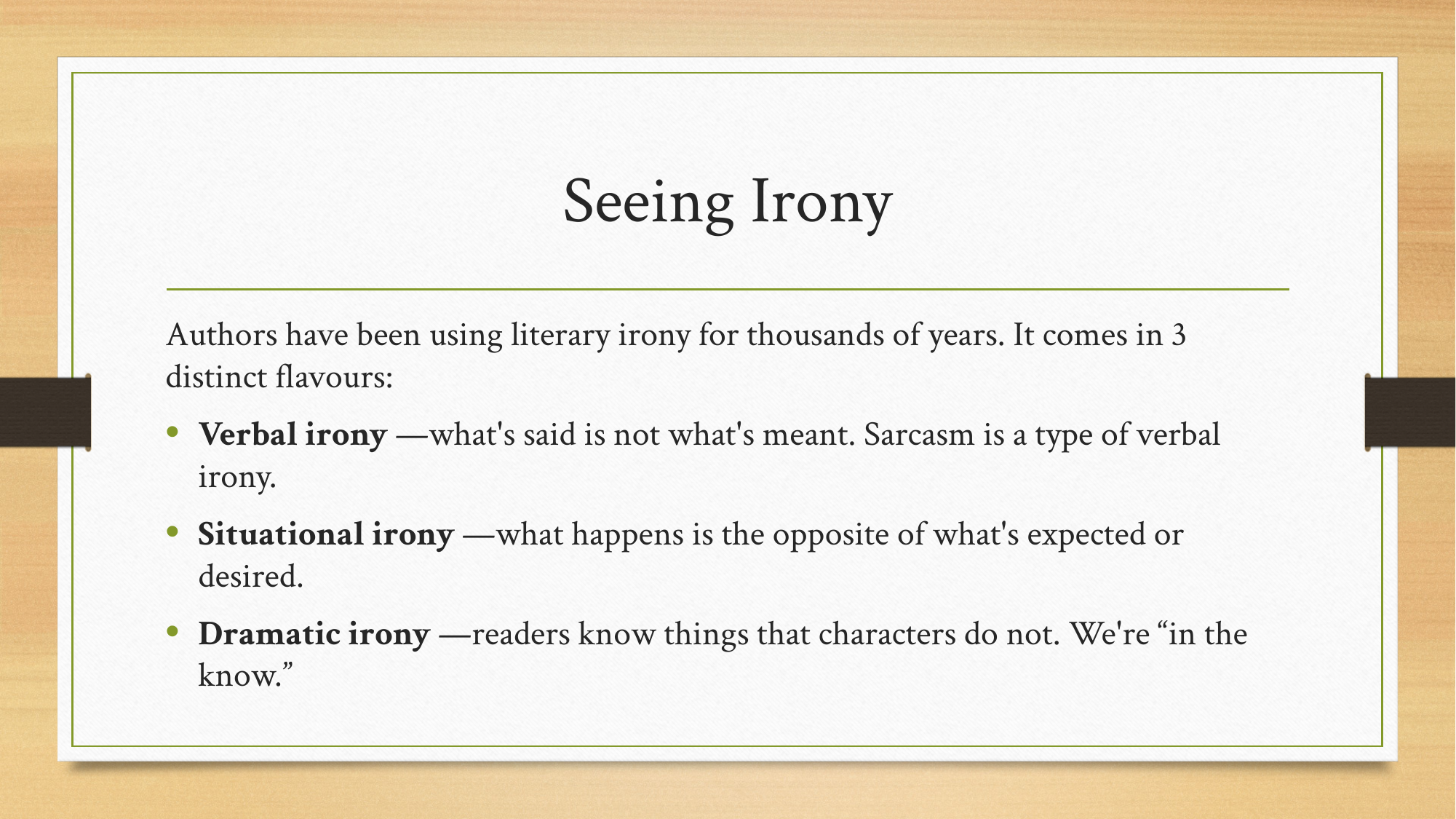

# Seeing Irony
Authors have been using literary irony for thousands of years. It comes in 3 distinct flavours:
Verbal irony —what's said is not what's meant. Sarcasm is a type of verbal irony.
Situational irony —what happens is the opposite of what's expected or desired.
Dramatic irony —readers know things that characters do not. We're “in the know.”